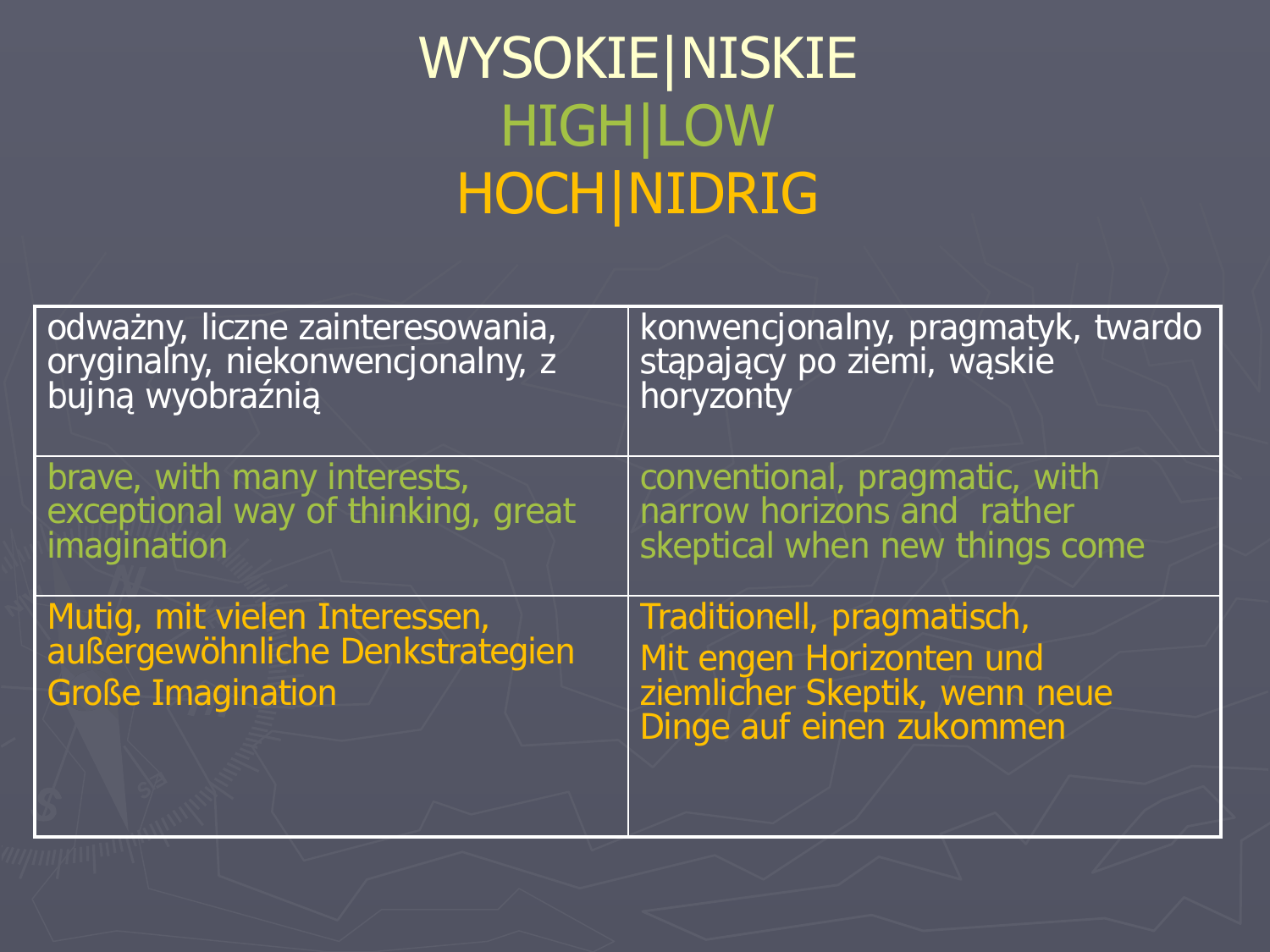

# WYSOKIE|NISKIE HIGH|LOW HOCH|NIDRIG
| odważny, liczne zainteresowania, oryginalny, niekonwencjonalny, z bujną wyobraźnią | konwencjonalny, pragmatyk, twardo stąpający po ziemi, wąskie horyzonty |
| --- | --- |
| brave, with many interests, exceptional way of thinking, great imagination | conventional, pragmatic, with narrow horizons and rather skeptical when new things come |
| Mutig, mit vielen Interessen, außergewöhnliche Denkstrategien Große Imagination | Traditionell, pragmatisch, Mit engen Horizonten und ziemlicher Skeptik, wenn neue Dinge auf einen zukommen |